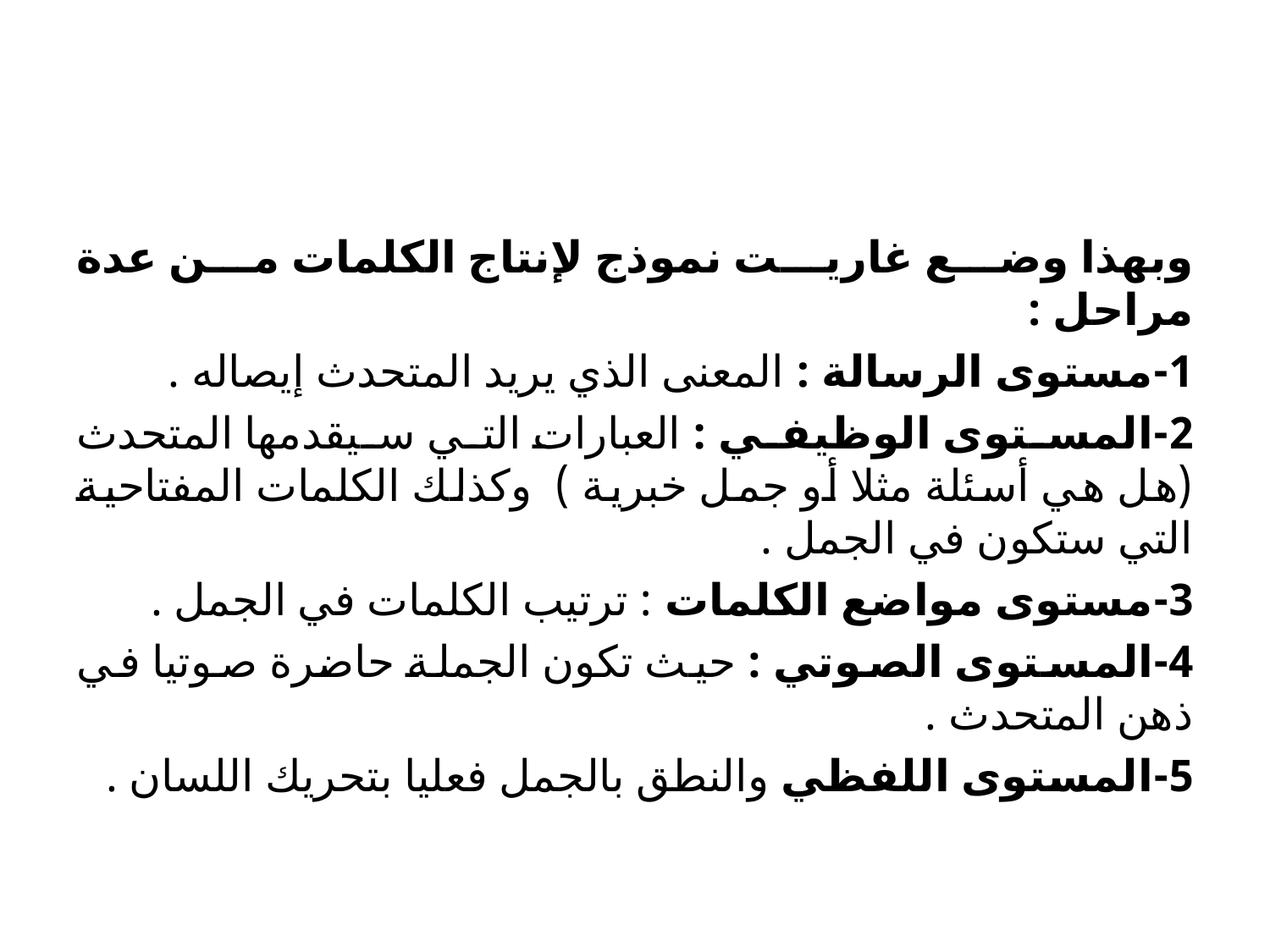

#
وبهذا وضع غاريت نموذج لإنتاج الكلمات من عدة مراحل :
1-مستوى الرسالة : المعنى الذي يريد المتحدث إيصاله .
2-المستوى الوظيفي : العبارات التي سيقدمها المتحدث (هل هي أسئلة مثلا أو جمل خبرية )  وكذلك الكلمات المفتاحية التي ستكون في الجمل .
3-مستوى مواضع الكلمات : ترتيب الكلمات في الجمل .
4-المستوى الصوتي : حيث تكون الجملة حاضرة صوتيا في ذهن المتحدث .
5-المستوى اللفظي والنطق بالجمل فعليا بتحريك اللسان .